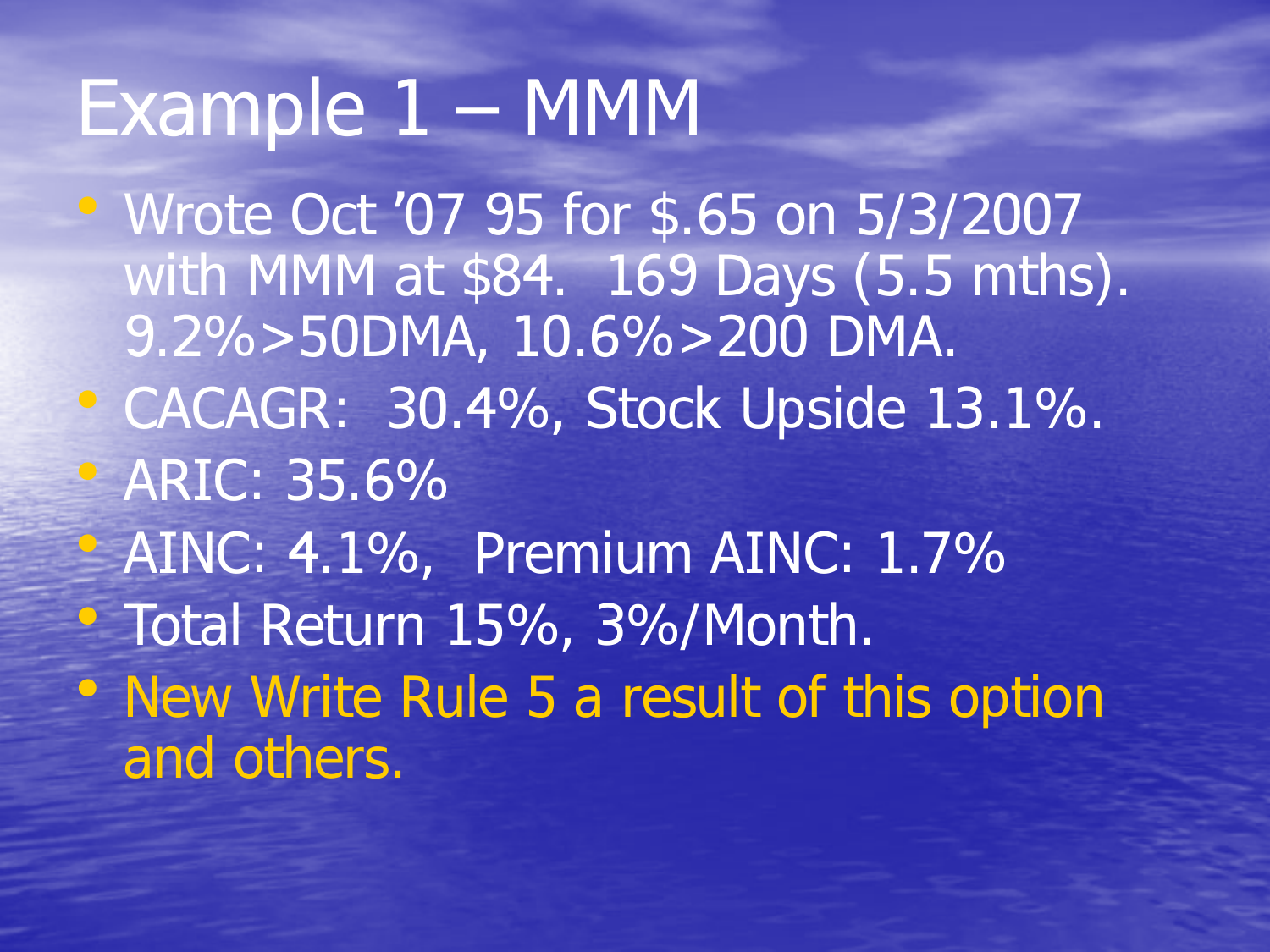

# Example 1 – MMM
Wrote Oct ’07 95 for $.65 on 5/3/2007 with MMM at $84.  169 Days (5.5 mths).  9.2%>50DMA, 10.6%>200 DMA.
CACAGR:  30.4%, Stock Upside 13.1%.
ARIC: 35.6%
AINC: 4.1%,  Premium AINC: 1.7%
Total Return 15%, 3%/Month.
New Write Rule 5 a result of this option and others.